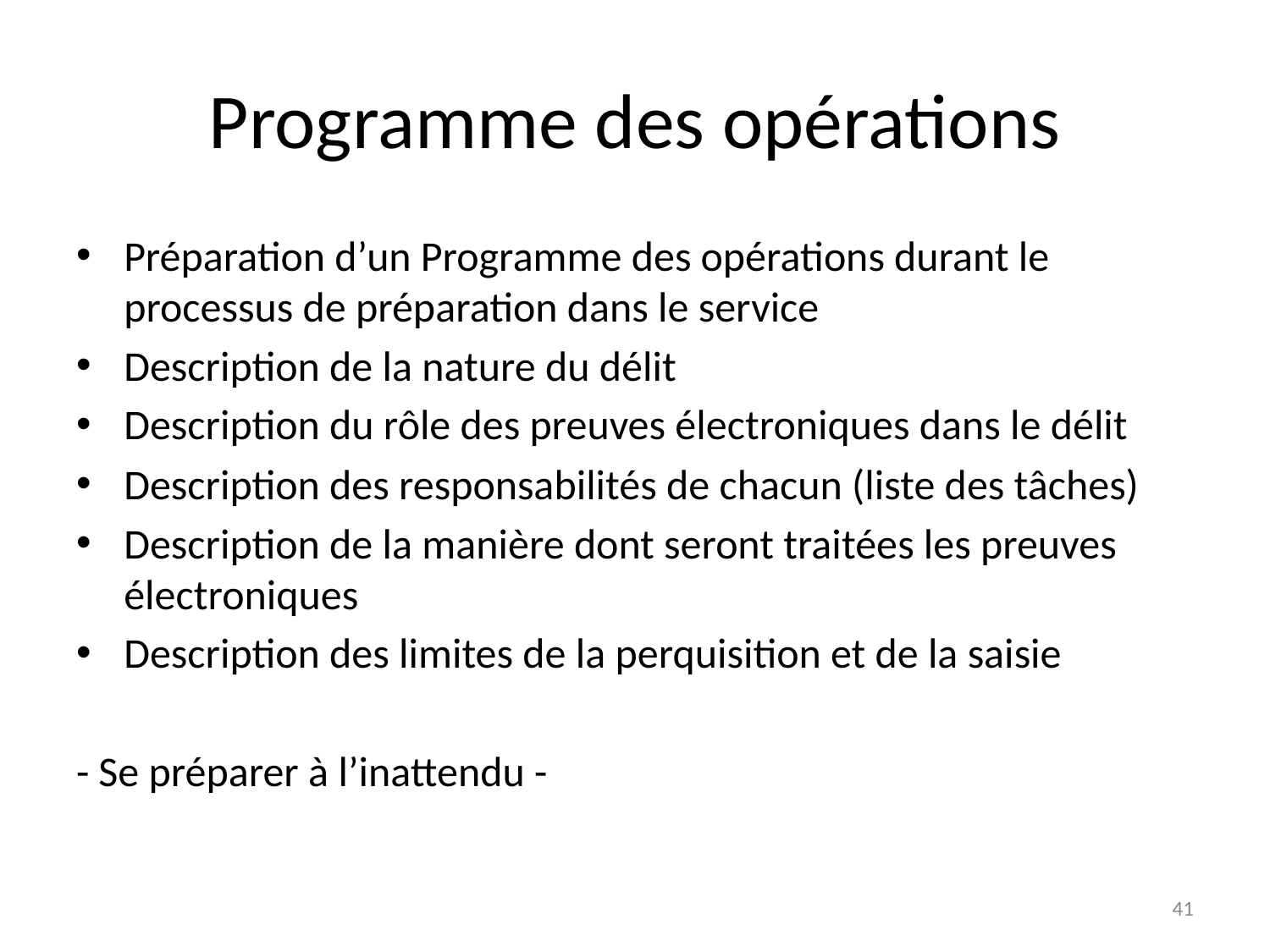

# Programme des opérations
Préparation d’un Programme des opérations durant le processus de préparation dans le service
Description de la nature du délit
Description du rôle des preuves électroniques dans le délit
Description des responsabilités de chacun (liste des tâches)
Description de la manière dont seront traitées les preuves électroniques
Description des limites de la perquisition et de la saisie

- Se préparer à l’inattendu -
41